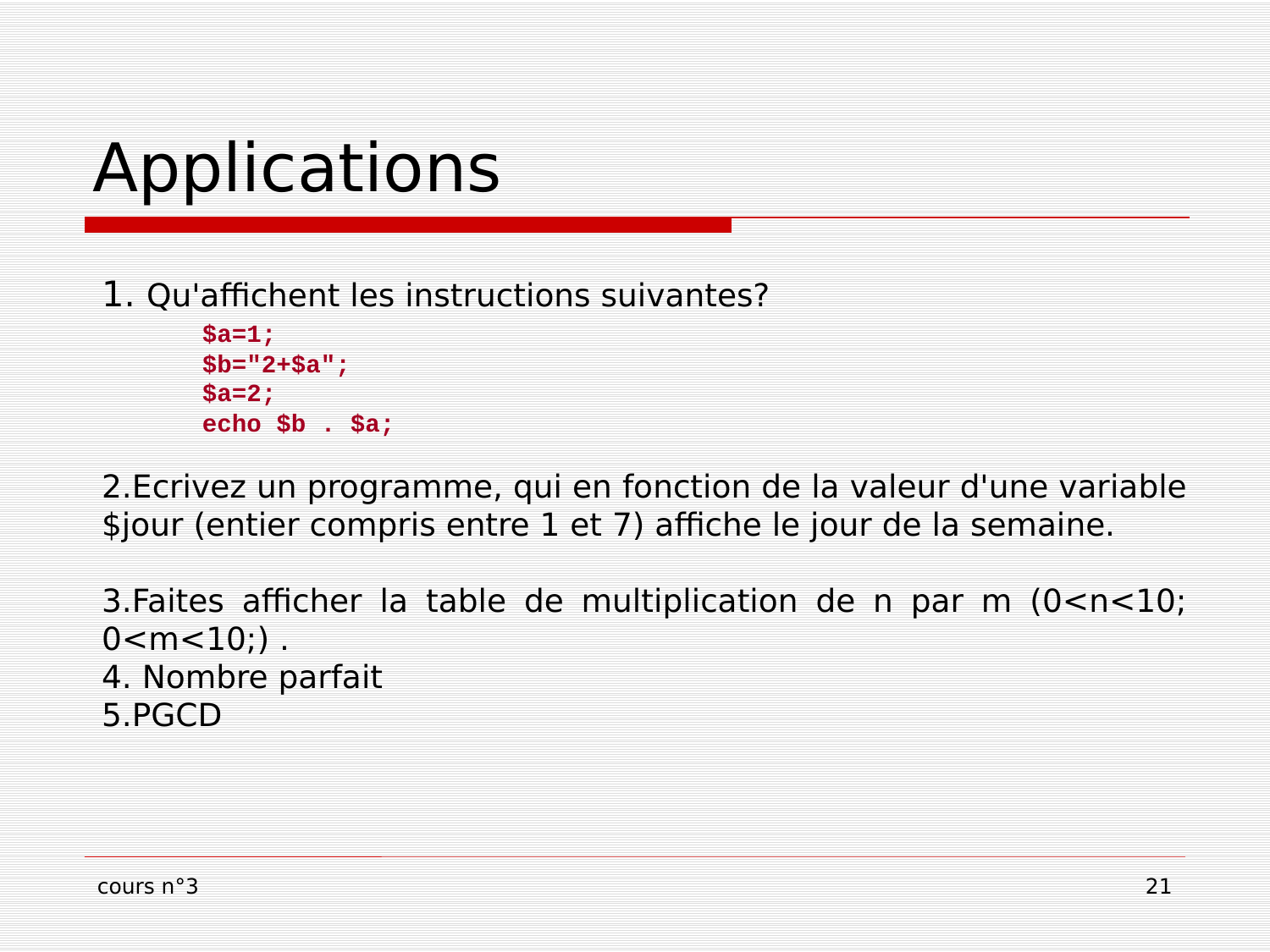

# Applications

1. Qu'affichent les instructions suivantes?
  	$a=1;
	$b="2+$a";
    	$a=2;
    	echo $b . $a;

2.Ecrivez un programme, qui en fonction de la valeur d'une variable $jour (entier compris entre 1 et 7) affiche le jour de la semaine.

3.Faites afficher la table de multiplication de n par m (0<n<10; 0<m<10;) .
4. Nombre parfait
5.PGCD
cours n°3
21